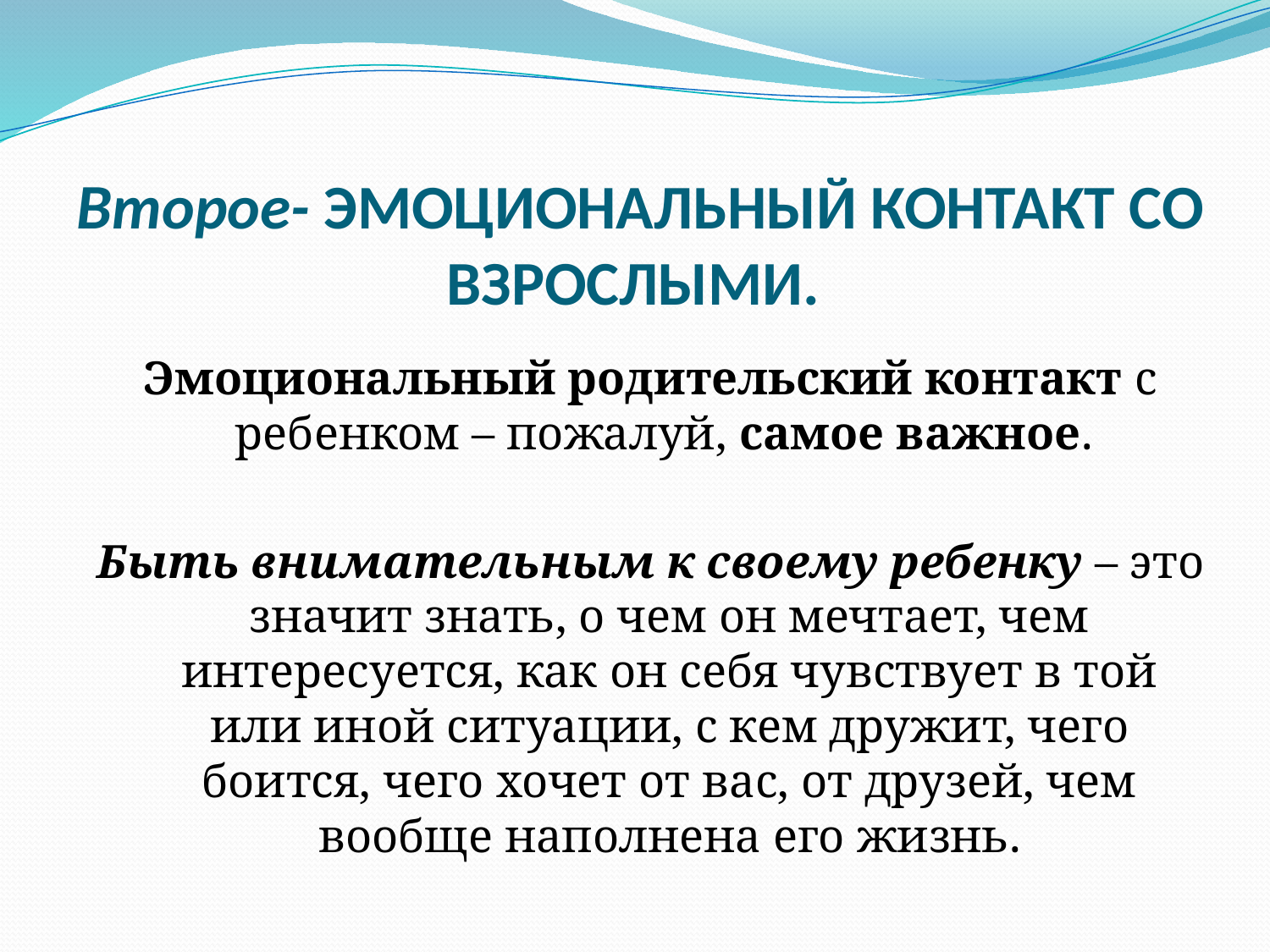

# Второе- ЭМОЦИОНАЛЬНЫЙ КОНТАКТ СО ВЗРОСЛЫМИ.
Эмоциональный родительский контакт с ребенком – пожалуй, самое важное.

Быть внимательным к своему ребенку – это значит знать, о чем он мечтает, чем интересуется, как он себя чувствует в той или иной ситуации, с кем дружит, чего боится, чего хочет от вас, от друзей, чем вообще наполнена его жизнь.